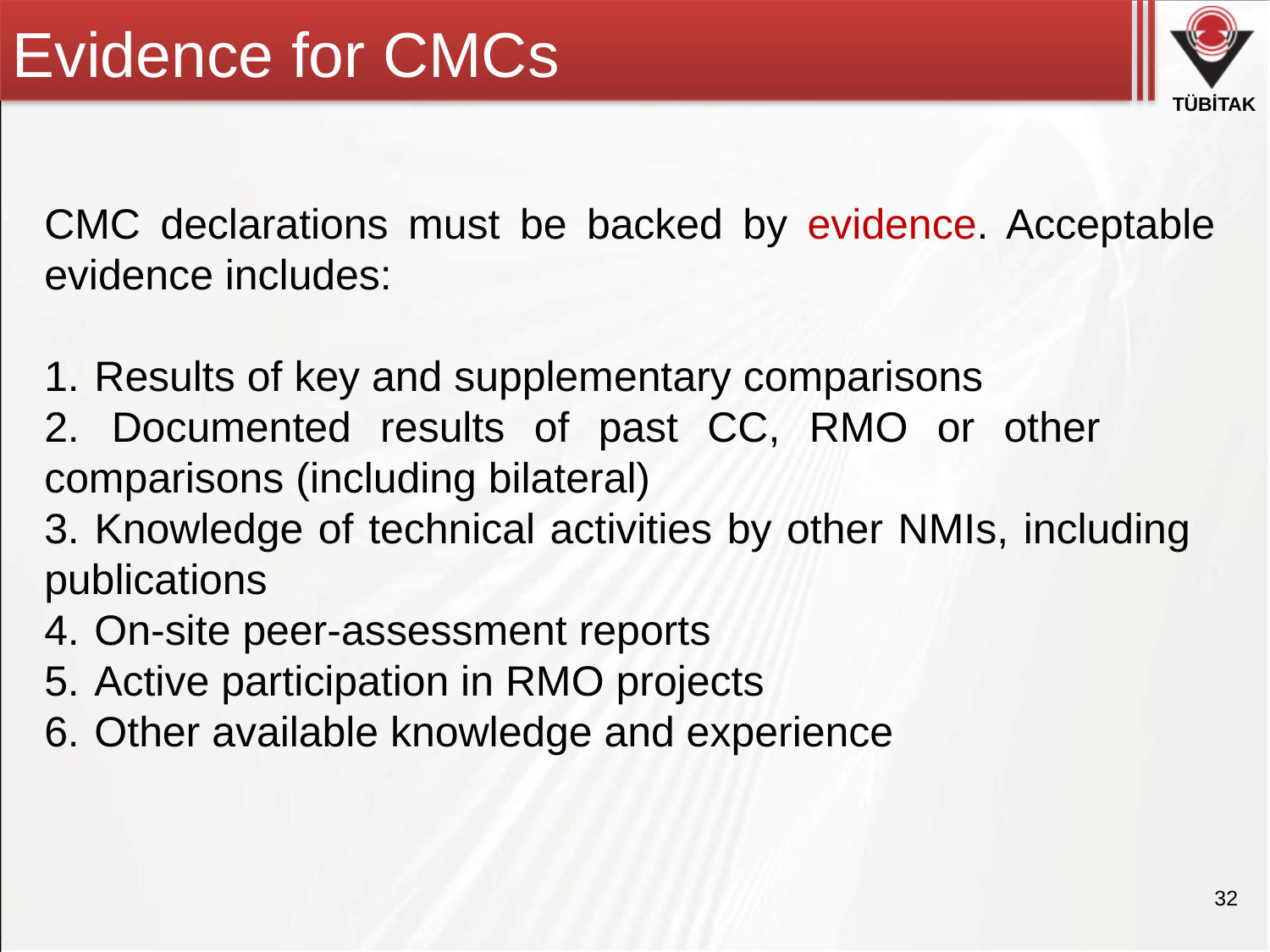

Evidence for CMCs
CMC declarations must be backed by evidence. Acceptable evidence includes:

1. 	Results of key and supplementary comparisons
2. 	Documented results of past CC, RMO or other 	comparisons (including bilateral)
3. Knowledge of technical activities by other NMIs, including 	publications
4. 	On-site peer-assessment reports
5. 	Active participation in RMO projects
6. 	Other available knowledge and experience

32